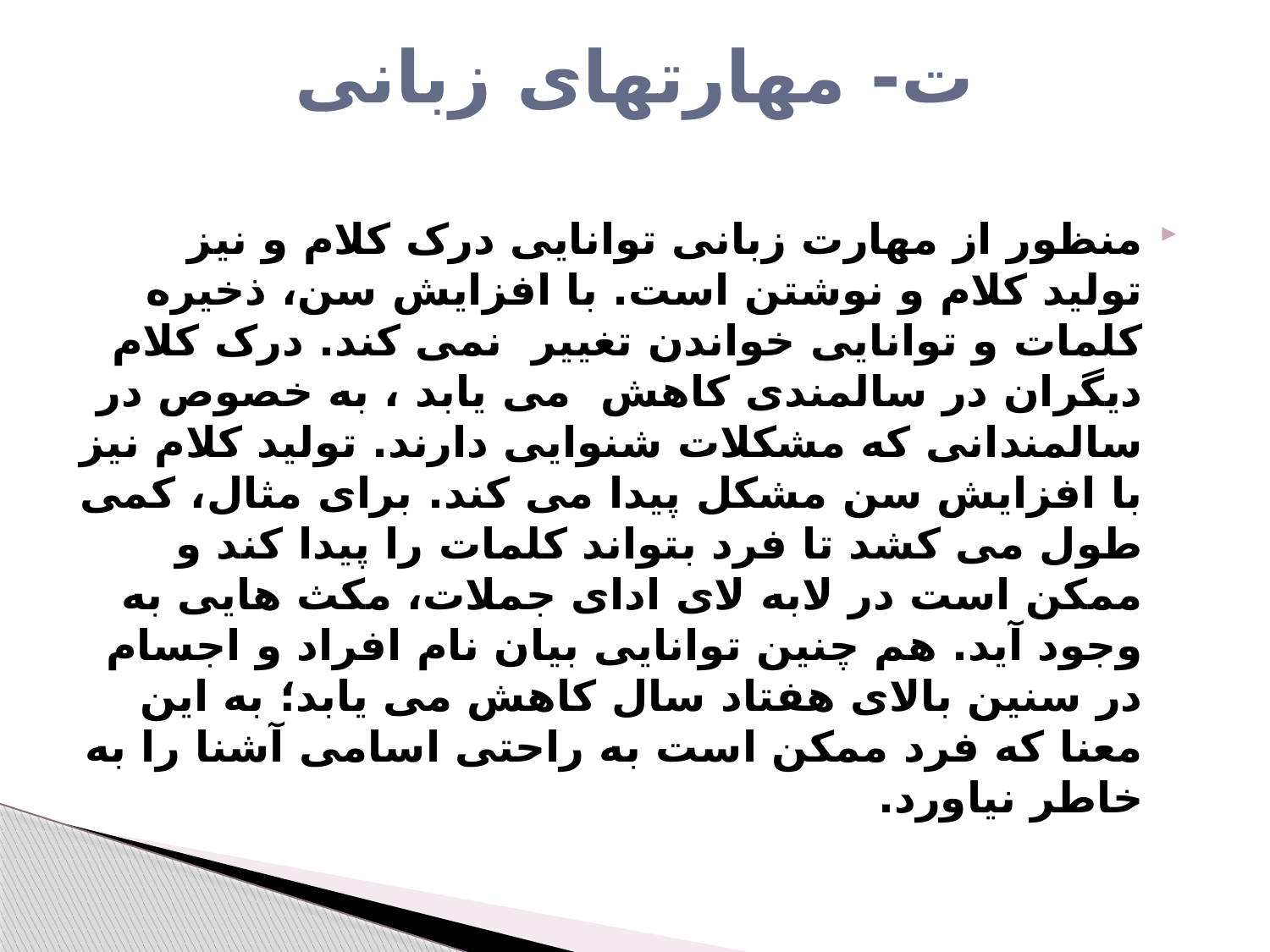

# ت- مهارتهای زبانی
منظور از مهارت زبانی توانایی درک کلام و نیز تولید کلام و نوشتن است. با افزایش سن، ذخیره کلمات و توانایی خواندن تغییر  نمی کند. درک کلام دیگران در سالمندی کاهش  می یابد ، به خصوص در سالمندانی که مشکلات شنوایی دارند. تولید کلام نیز با افزایش سن مشکل پیدا می کند. برای مثال، کمی طول می کشد تا فرد بتواند کلمات را پیدا کند و ممکن است در لابه لای ادای جملات، مکث هایی به وجود آید. هم چنین توانایی بیان نام افراد و اجسام در سنین بالای هفتاد سال کاهش می یابد؛ به این معنا که فرد ممکن است به راحتی اسامی آشنا را به خاطر نیاورد.